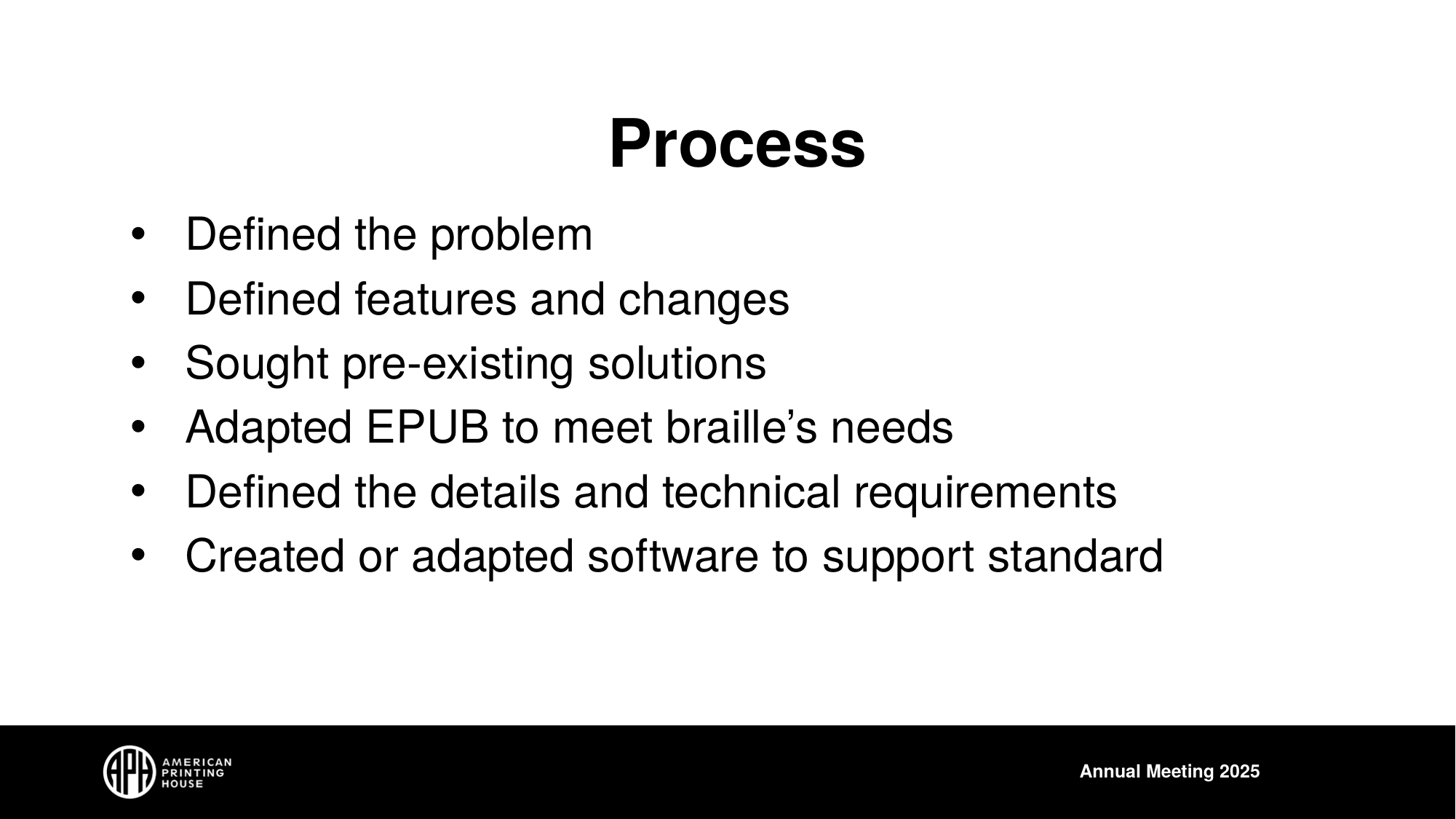

# Process
Defined the problem
Defined features and changes
Sought pre-existing solutions
Adapted EPUB to meet braille’s needs
Defined the details and technical requirements
Created or adapted software to support standard

Annual Meeting 2025